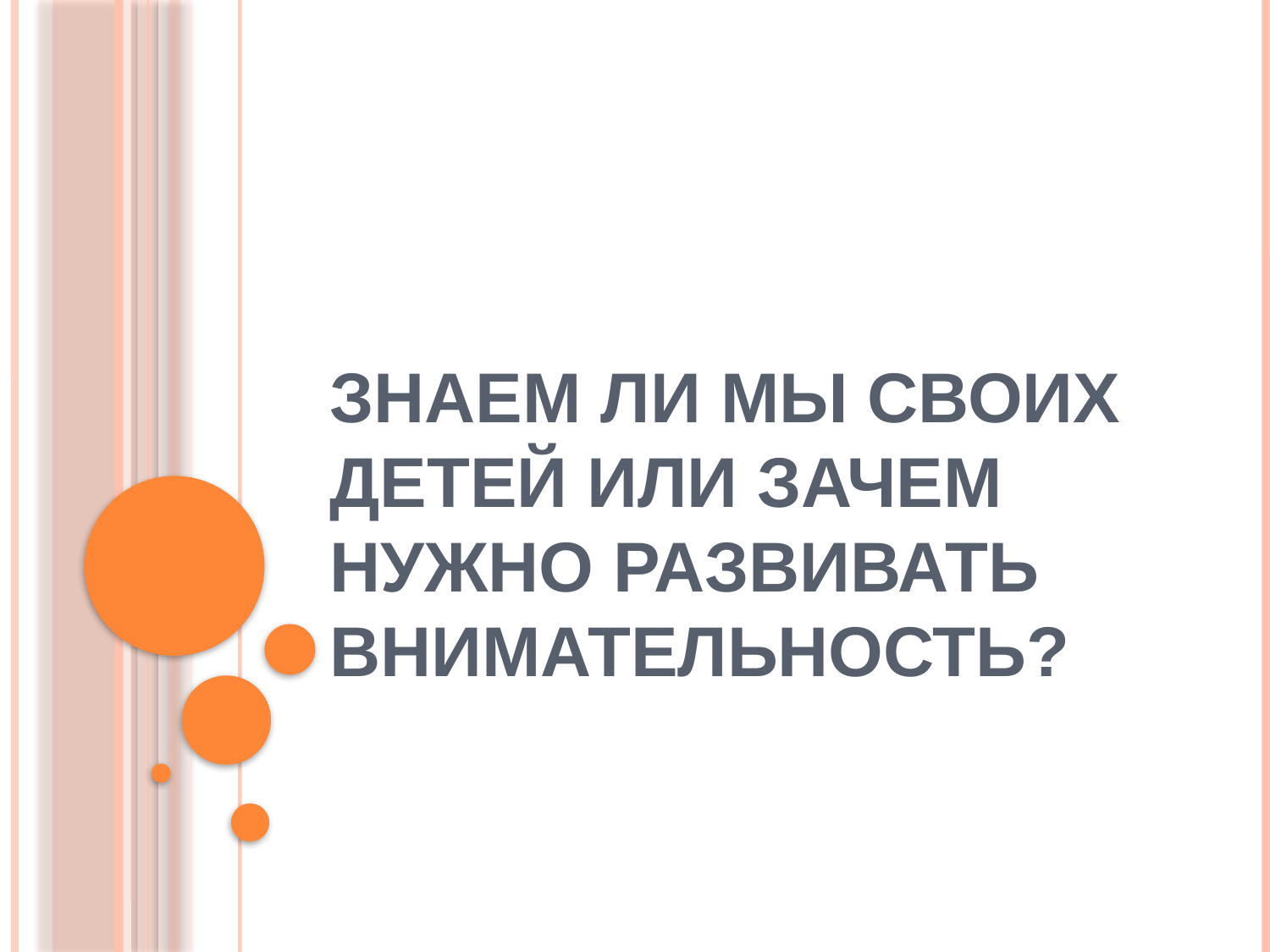

# Знаем ли мы своих детей или зачем нужно развивать внимательность?